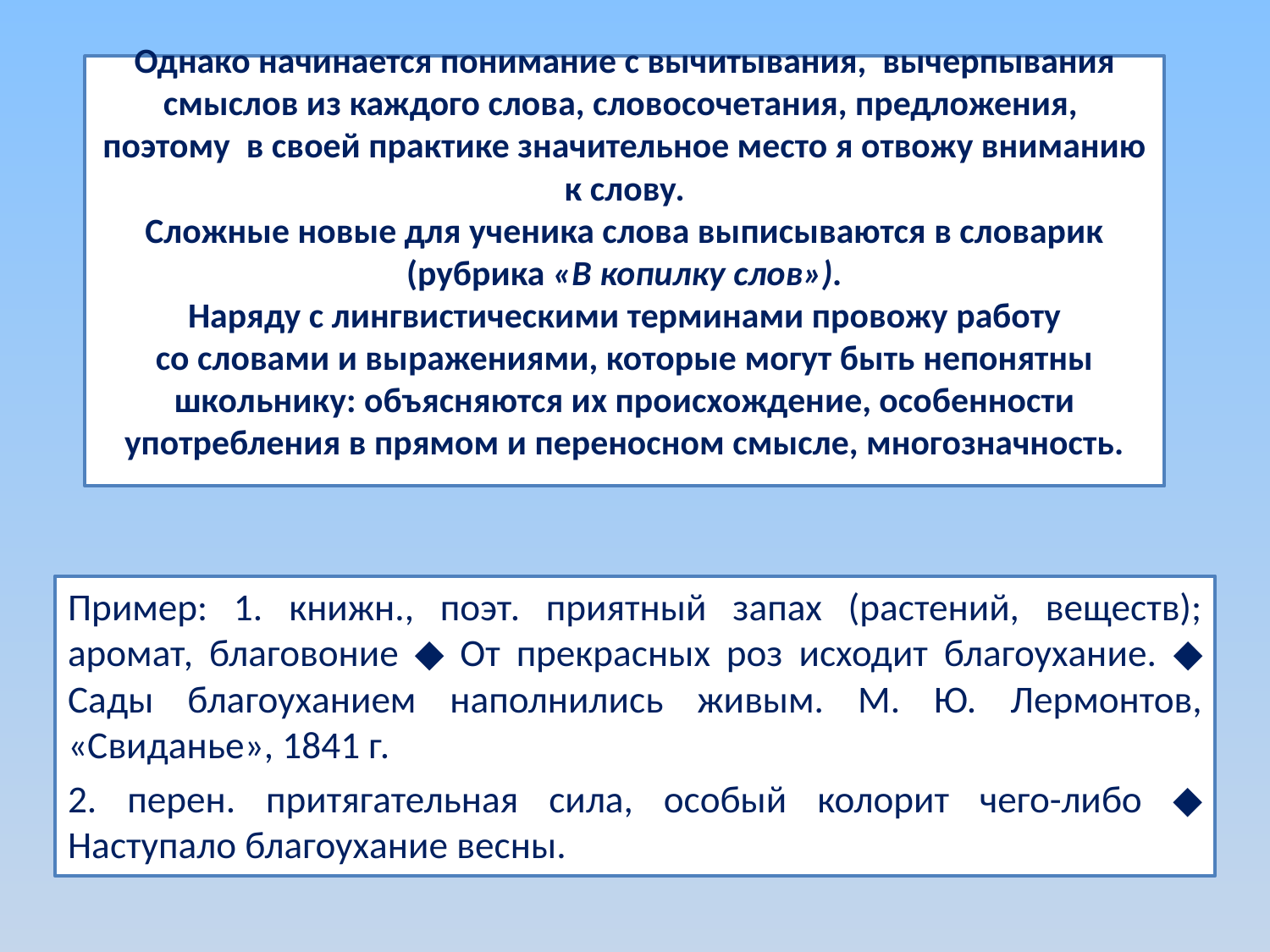

# Однако начинается понимание с вычитывания,  вычерпывания смыслов из каждого слова, словосочетания, предложения,  поэтому  в своей практике значительное место я отвожу вниманию к слову. Сложные новые для ученика слова выписываются в словарик (рубрика «В копилку слов»).  Наряду с лингвистическими терминами провожу работу со словами и выражениями, которые могут быть непонятны школьнику: объясняются их происхождение, особенности употребления в прямом и переносном смысле, многозначность.
Пример: 1. книжн., поэт. приятный запах (растений, веществ); аромат, благовоние ◆ От прекрасных роз исходит благоухание. ◆ Сады благоуханием наполнились живым. М. Ю. Лермонтов, «Свиданье», 1841 г.
2. перен. притягательная сила, особый колорит чего-либо ◆ Наступало благоухание весны.